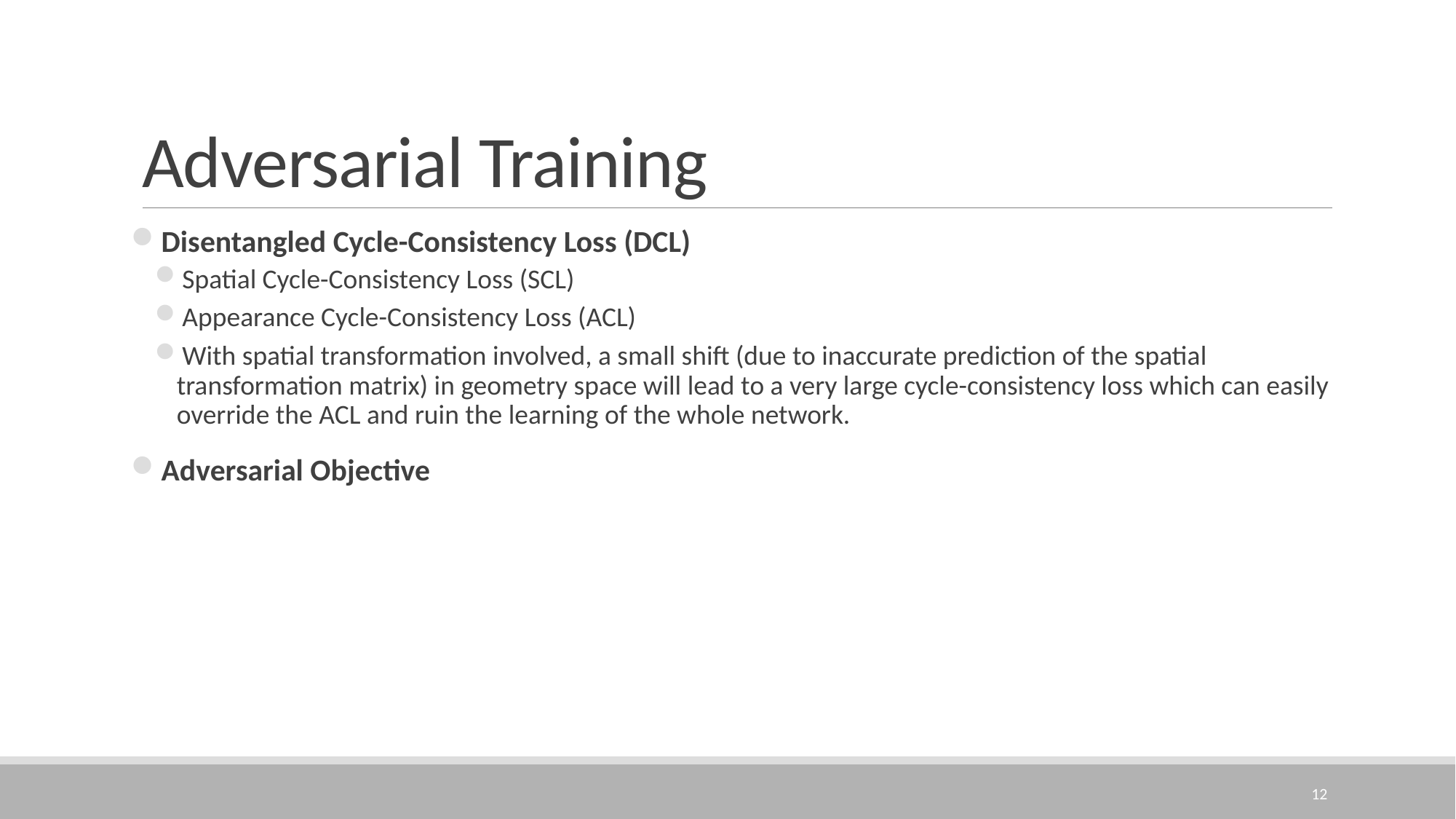

# Adversarial Training
Disentangled Cycle-Consistency Loss (DCL)
Spatial Cycle-Consistency Loss (SCL)
Appearance Cycle-Consistency Loss (ACL)
With spatial transformation involved, a small shift (due to inaccurate prediction of the spatial transformation matrix) in geometry space will lead to a very large cycle-consistency loss which can easily override the ACL and ruin the learning of the whole network.
Adversarial Objective

12